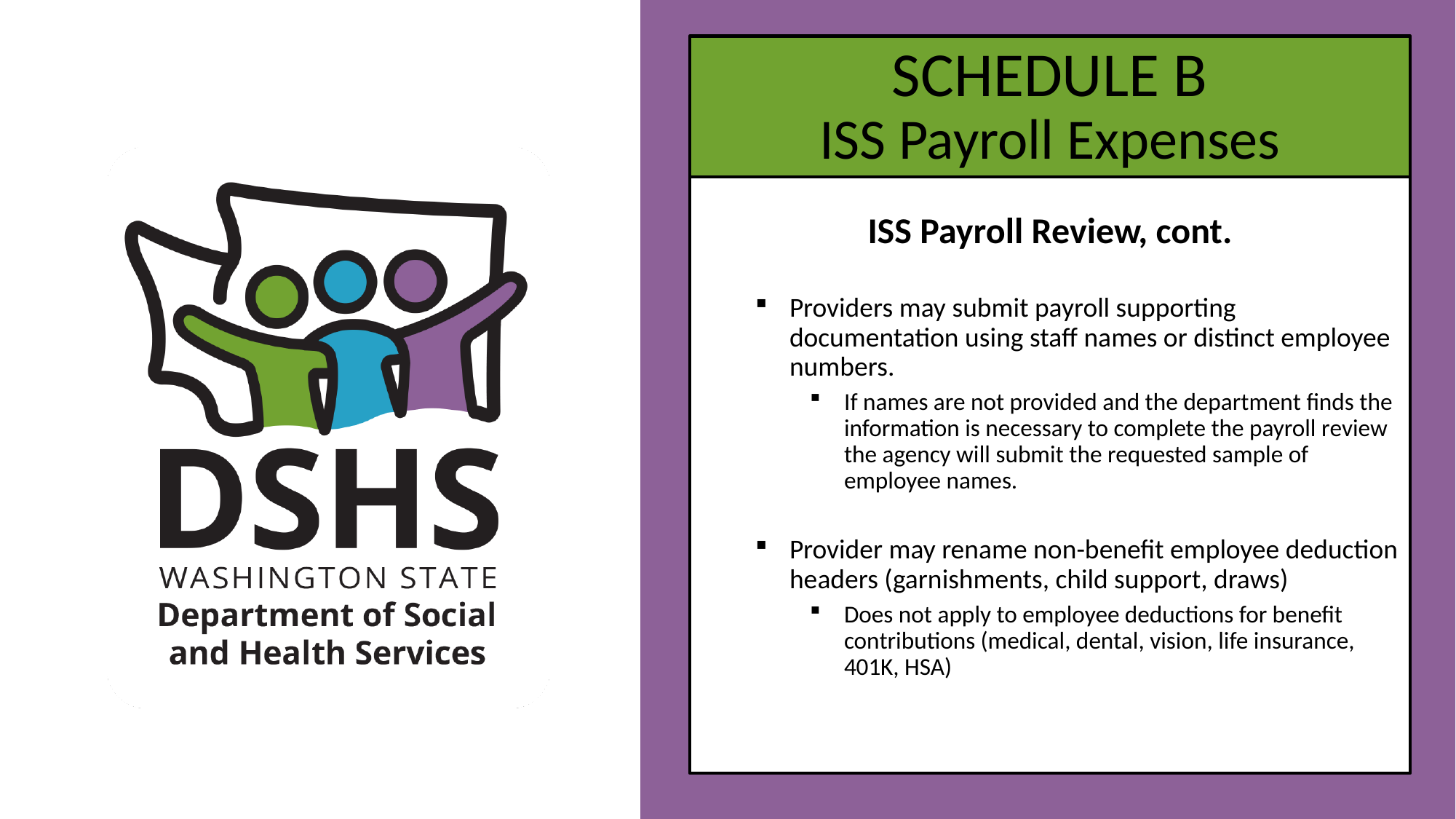

# SCHEDULE B ISS Payroll Expenses

ISS Payroll Review, cont.

Providers may submit payroll supporting documentation using staff names or distinct employee numbers.
If names are not provided and the department finds the information is necessary to complete the payroll review the agency will submit the requested sample of employee names.

Provider may rename non-benefit employee deduction headers (garnishments, child support, draws)
Does not apply to employee deductions for benefit contributions (medical, dental, vision, life insurance, 401K, HSA)